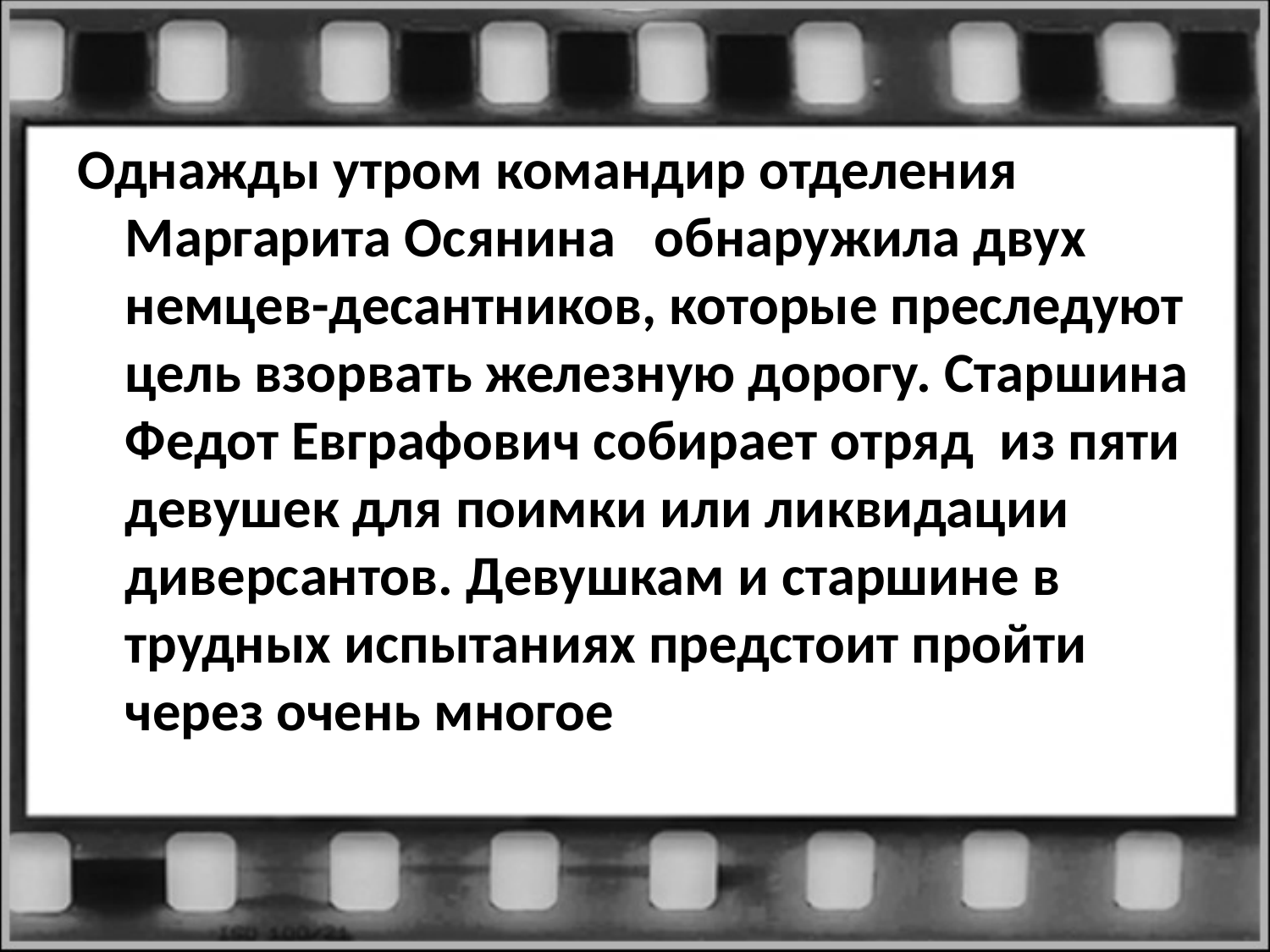

#
Однажды утром командир отделения Маргарита Осянина   обнаружила двух немцев-десантников, которые преследуют цель взорвать железную дорогу. Старшина Федот Евграфович собирает отряд  из пяти девушек для поимки или ликвидации диверсантов. Девушкам и старшине в трудных испытаниях предстоит пройти через очень многое